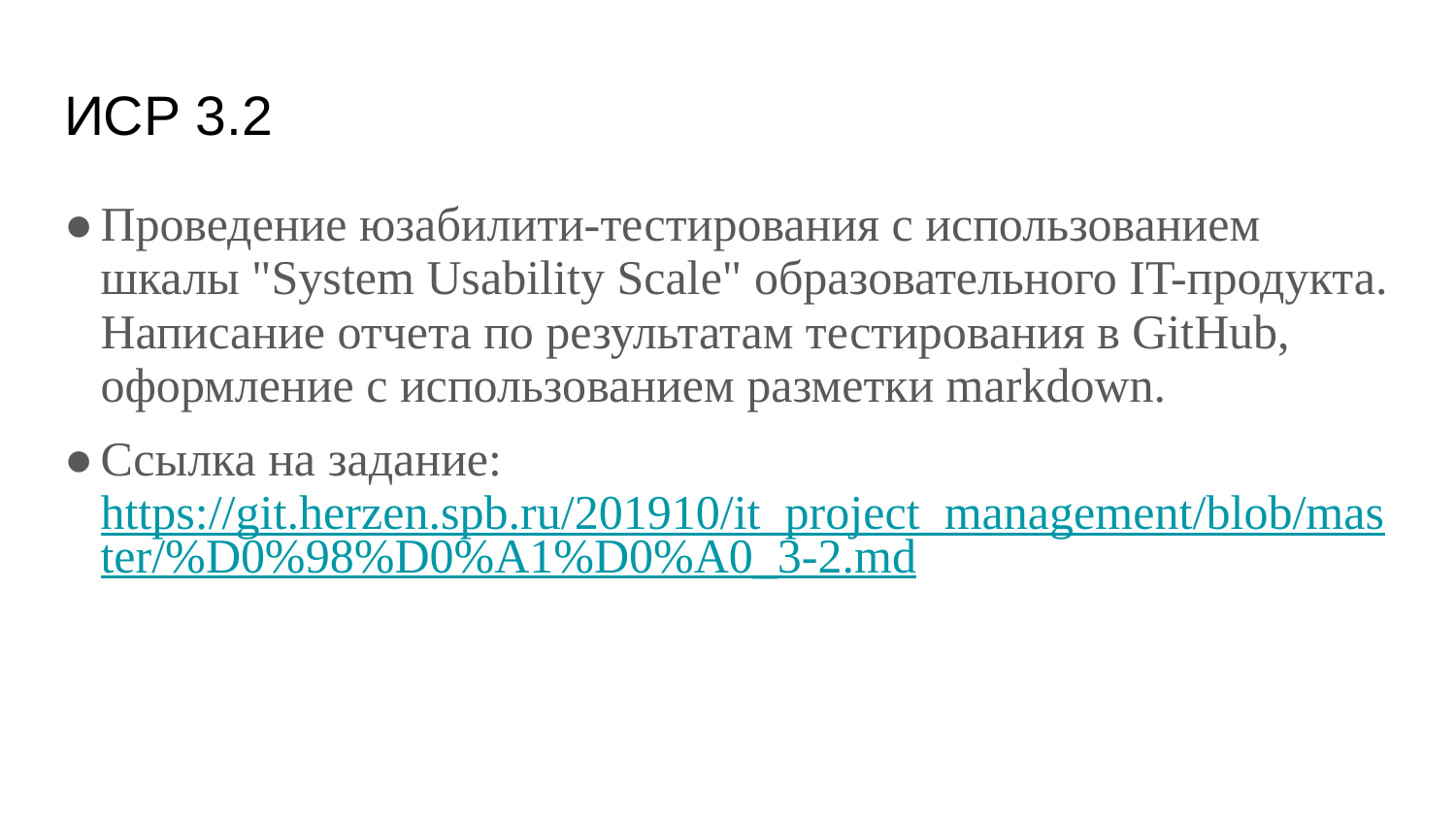

# ИСР 3.2
Проведение юзабилити-тестирования с использованием шкалы "System Usability Scale" образовательного IT-продукта. Написание отчета по результатам тестирования в GitHub, оформление с использованием разметки markdown.
Ссылка на задание: https://git.herzen.spb.ru/201910/it_project_management/blob/master/%D0%98%D0%A1%D0%A0_3-2.md